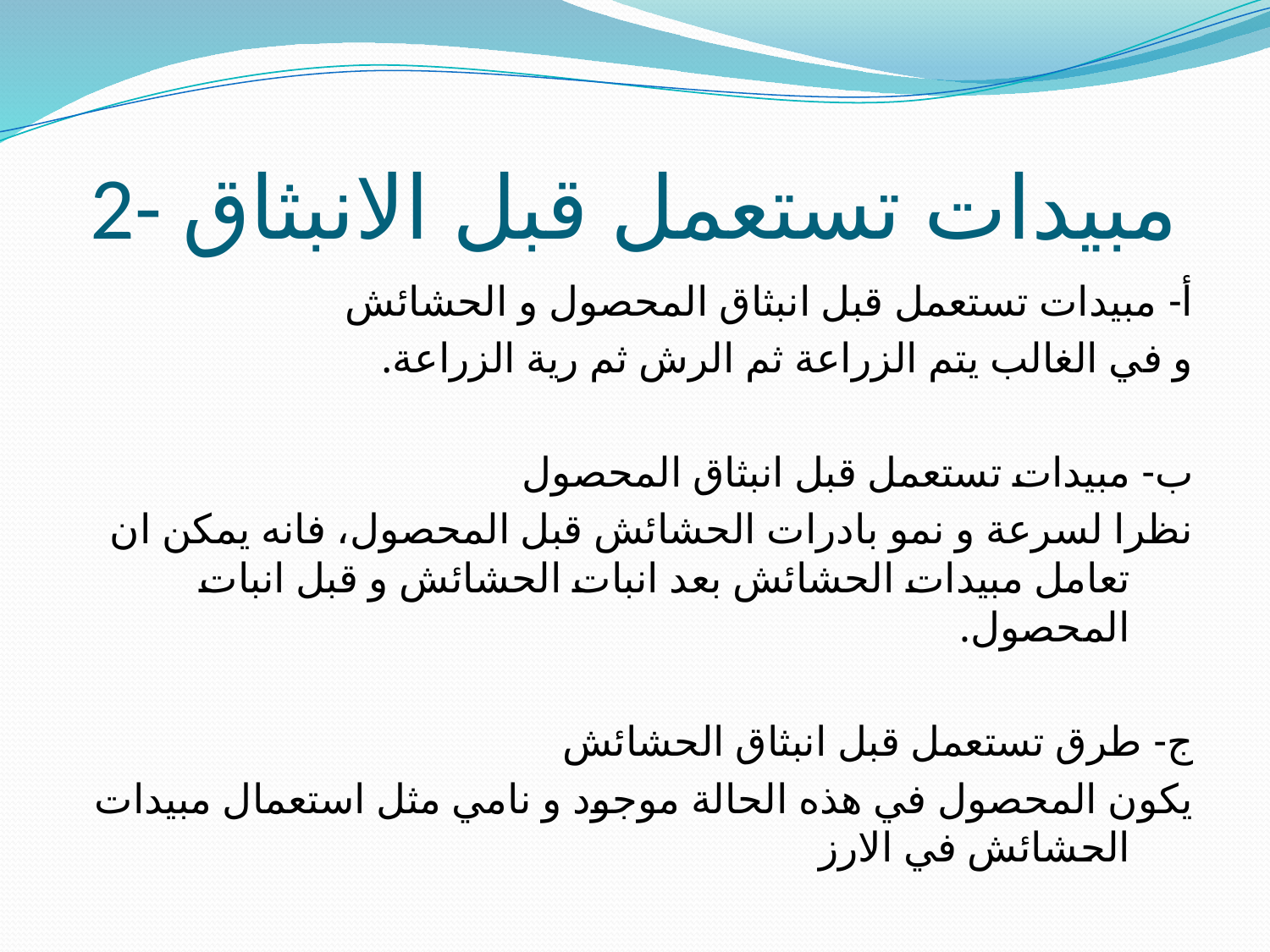

# 2- مبيدات تستعمل قبل الانبثاق
أ- مبيدات تستعمل قبل انبثاق المحصول و الحشائش
و في الغالب يتم الزراعة ثم الرش ثم رية الزراعة.

ب- مبيدات تستعمل قبل انبثاق المحصول
نظرا لسرعة و نمو بادرات الحشائش قبل المحصول، فانه يمكن ان تعامل مبيدات الحشائش بعد انبات الحشائش و قبل انبات المحصول.

ج- طرق تستعمل قبل انبثاق الحشائش
يكون المحصول في هذه الحالة موجود و نامي مثل استعمال مبيدات الحشائش في الارز